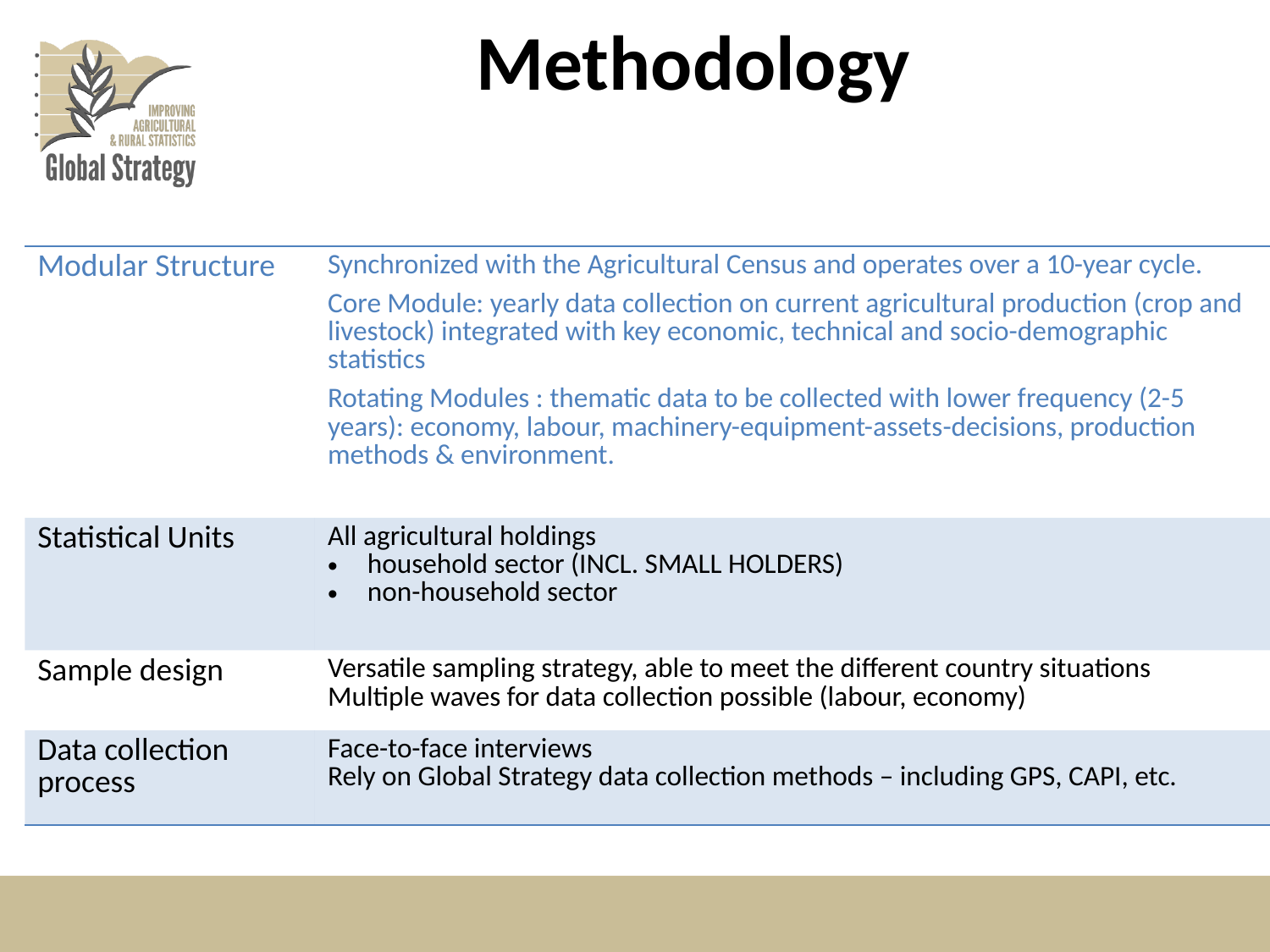

# Methodology

| Modular Structure | Synchronized with the Agricultural Census and operates over a 10-year cycle. Core Module: yearly data collection on current agricultural production (crop and livestock) integrated with key economic, technical and socio-demographic statistics Rotating Modules : thematic data to be collected with lower frequency (2-5 years): economy, labour, machinery-equipment-assets-decisions, production methods & environment. |
| --- | --- |
| Statistical Units | All agricultural holdings household sector (INCL. SMALL HOLDERS) non-household sector |
| Sample design | Versatile sampling strategy, able to meet the different country situations Multiple waves for data collection possible (labour, economy) |
| Data collection process | Face-to-face interviews Rely on Global Strategy data collection methods – including GPS, CAPI, etc. |